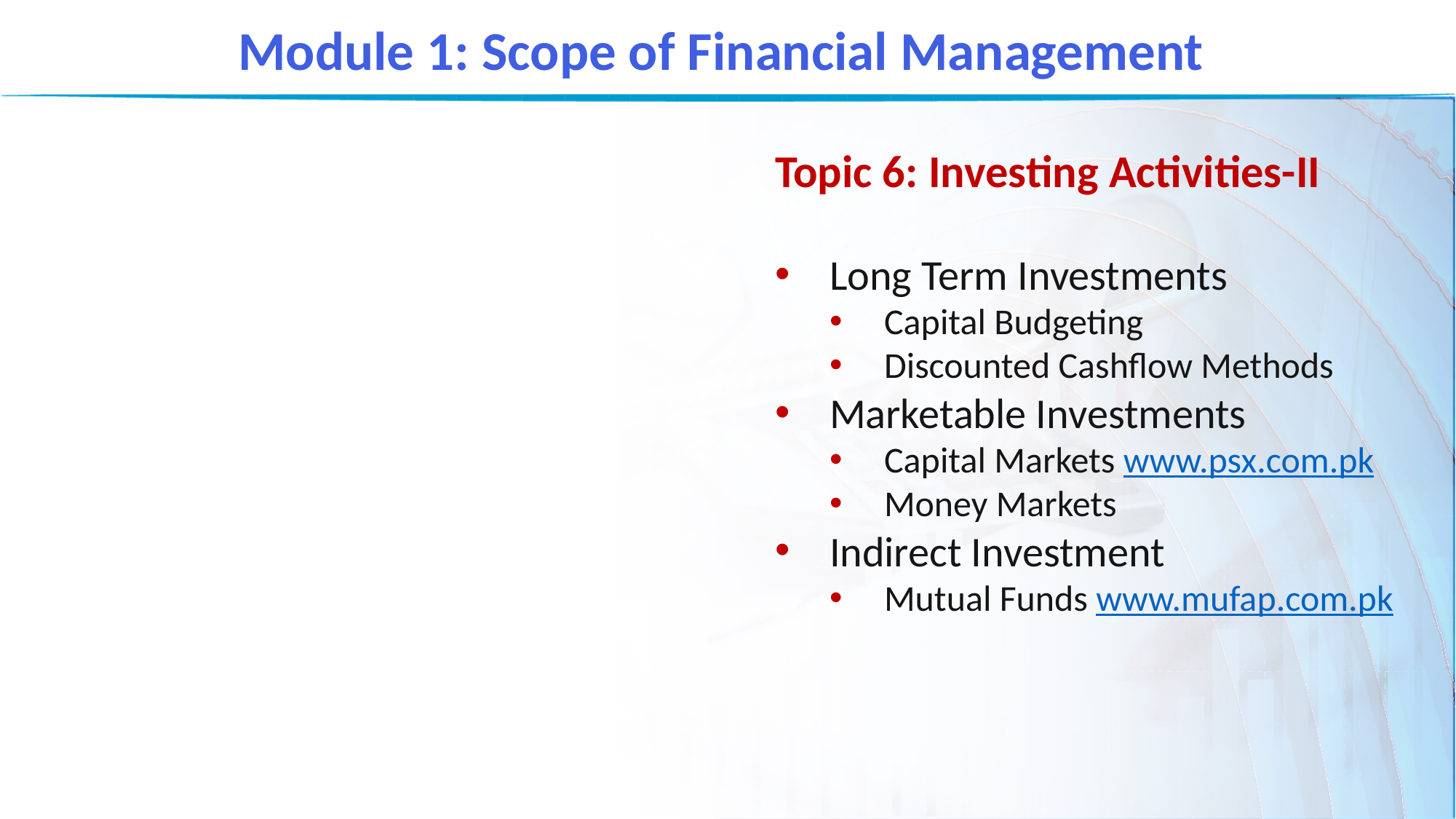

Module 1: Scope of Financial Management
Topic 6: Investing Activities-II

Long Term Investments
Capital Budgeting
Discounted Cashflow Methods
Marketable Investments
Capital Markets www.psx.com.pk
Money Markets
Indirect Investment
Mutual Funds www.mufap.com.pk